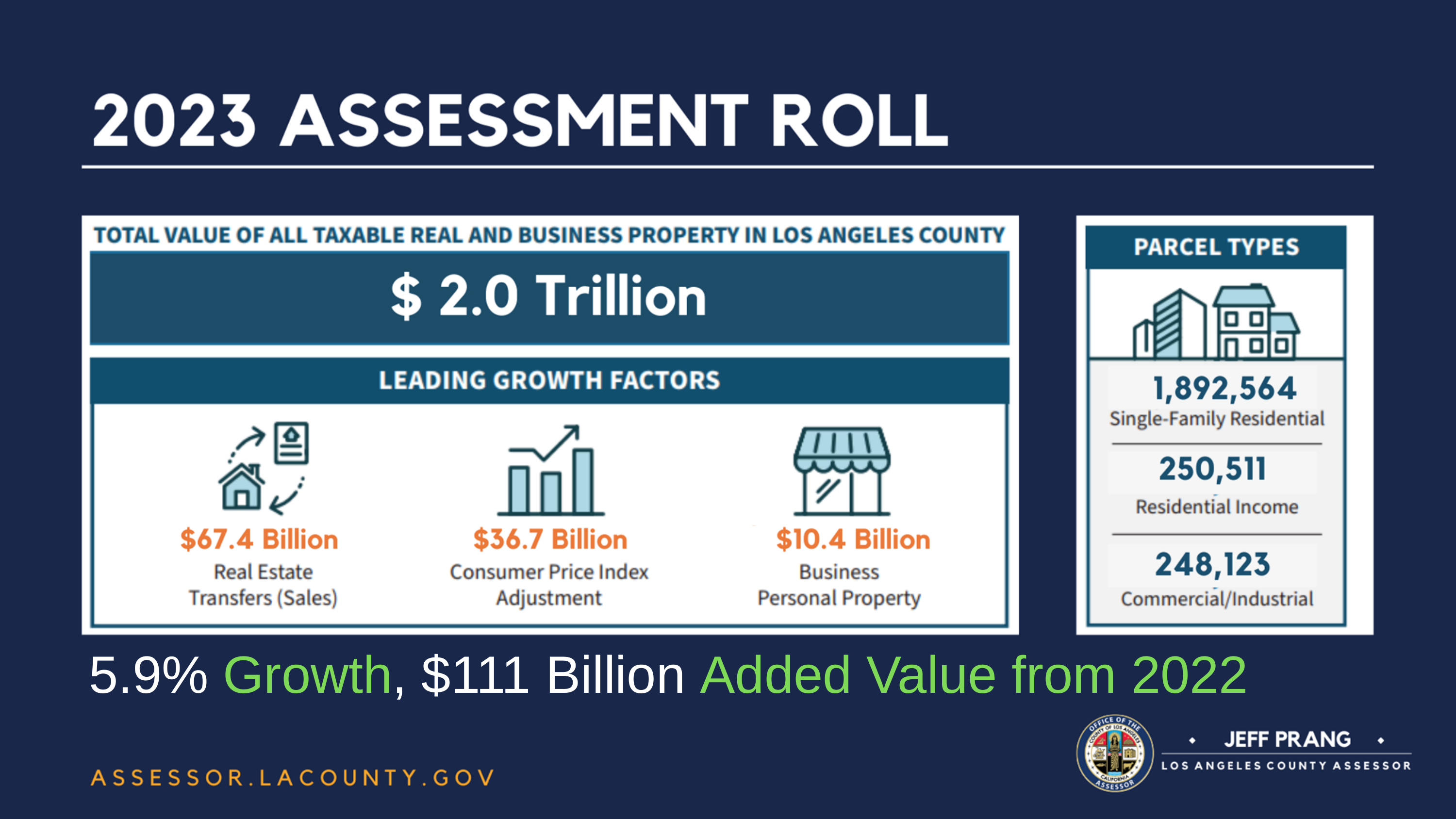

5.9% Growth, $111 Billion Added Value from 2022